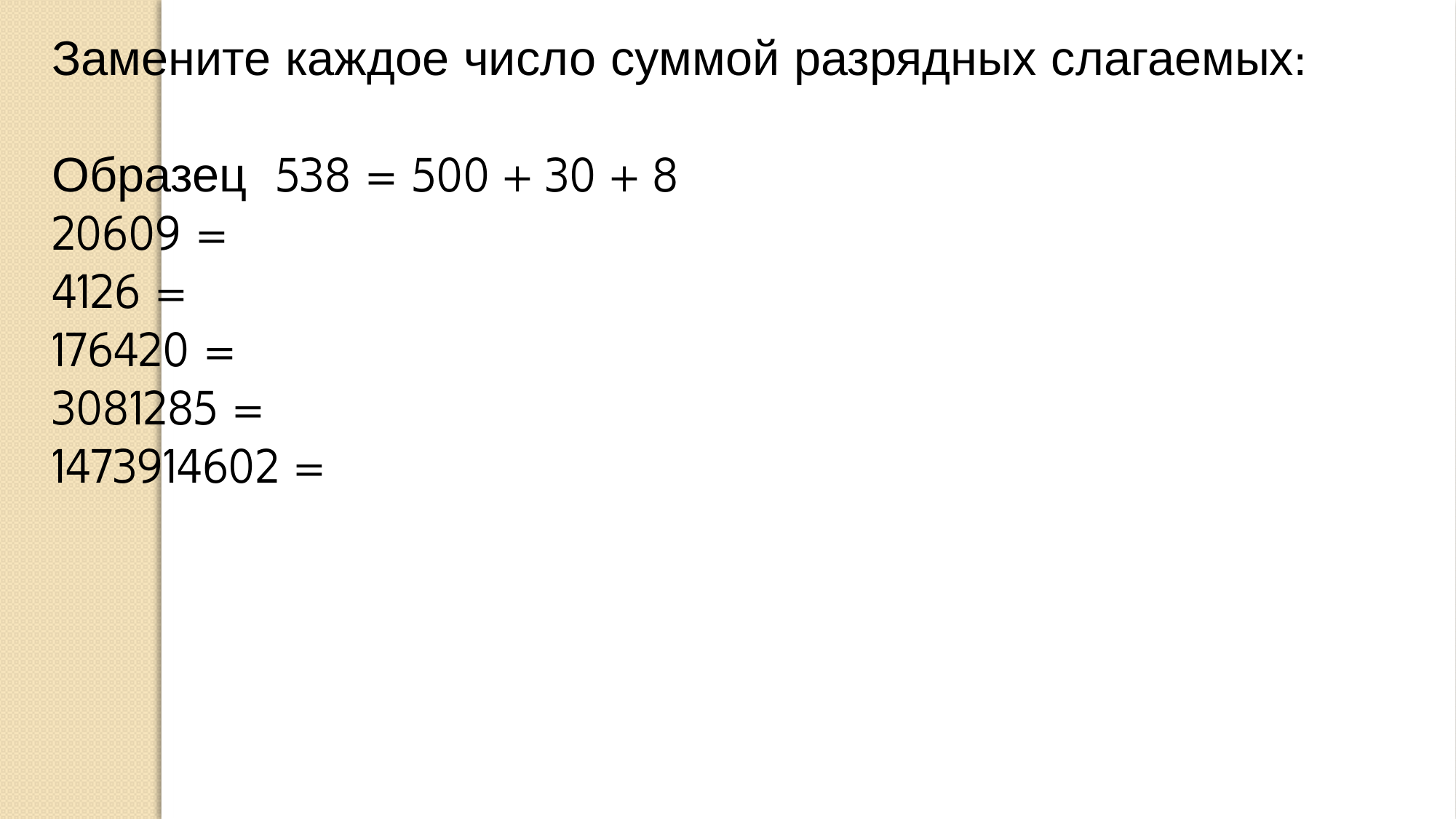

Замените каждое число суммой разрядных слагаемых:

Образец  538 = 500 + 30 + 8
20609 =
4126 =
176420 =
3081285 =
1473914602 =